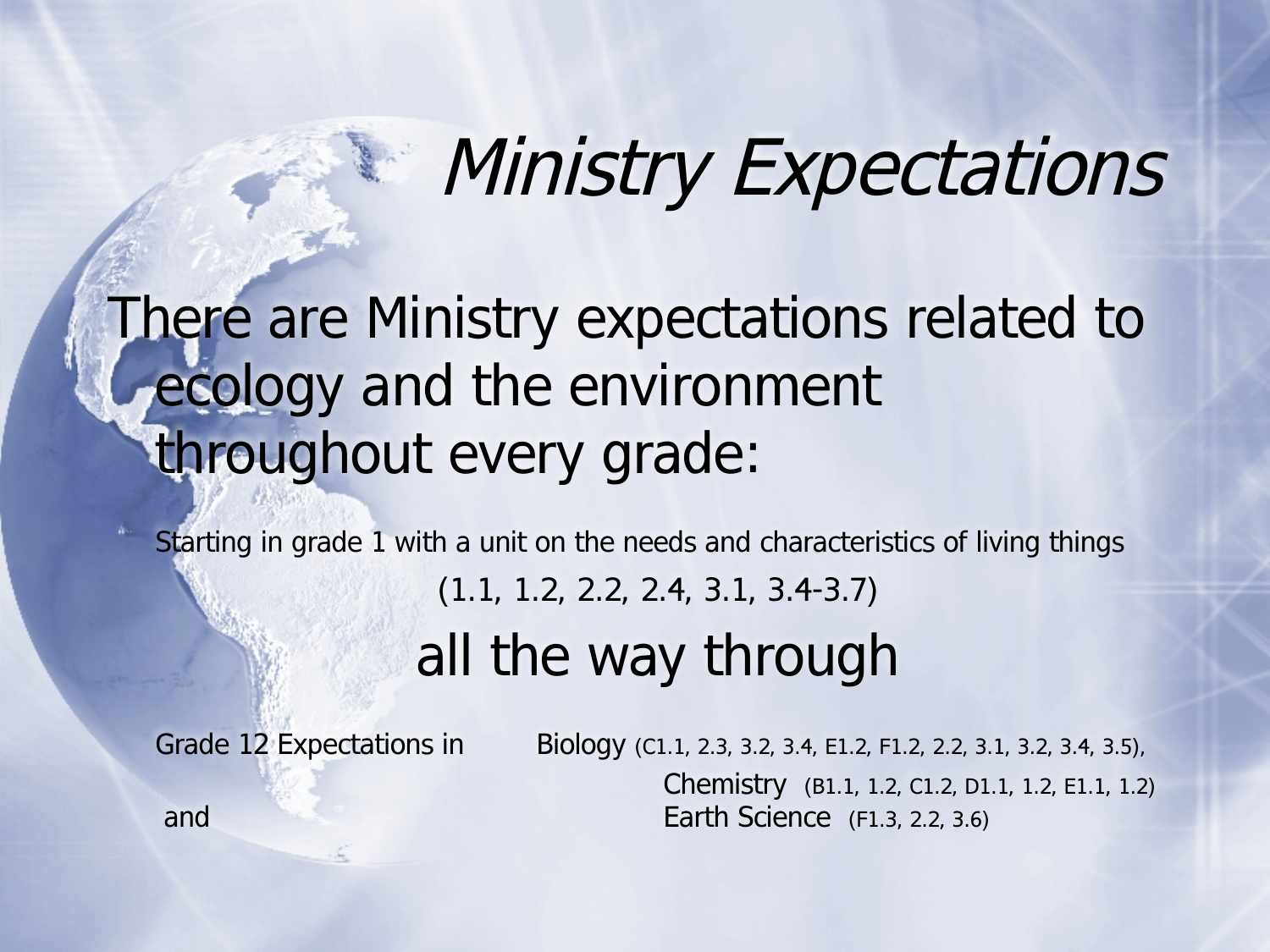

Ministry Expectations
There are Ministry expectations related to ecology and the environment throughout every grade:
	Starting in grade 1 with a unit on the needs and characteristics of living things
	(1.1, 1.2, 2.2, 2.4, 3.1, 3.4-3.7)
	all the way through
	Grade 12 Expectations in 	Biology (C1.1, 2.3, 3.2, 3.4, E1.2, F1.2, 2.2, 3.1, 3.2, 3.4, 3.5), 				Chemistry  (B1.1, 1.2, C1.2, D1.1, 1.2, E1.1, 1.2)  and 				Earth Science  (F1.3, 2.2, 3.6)